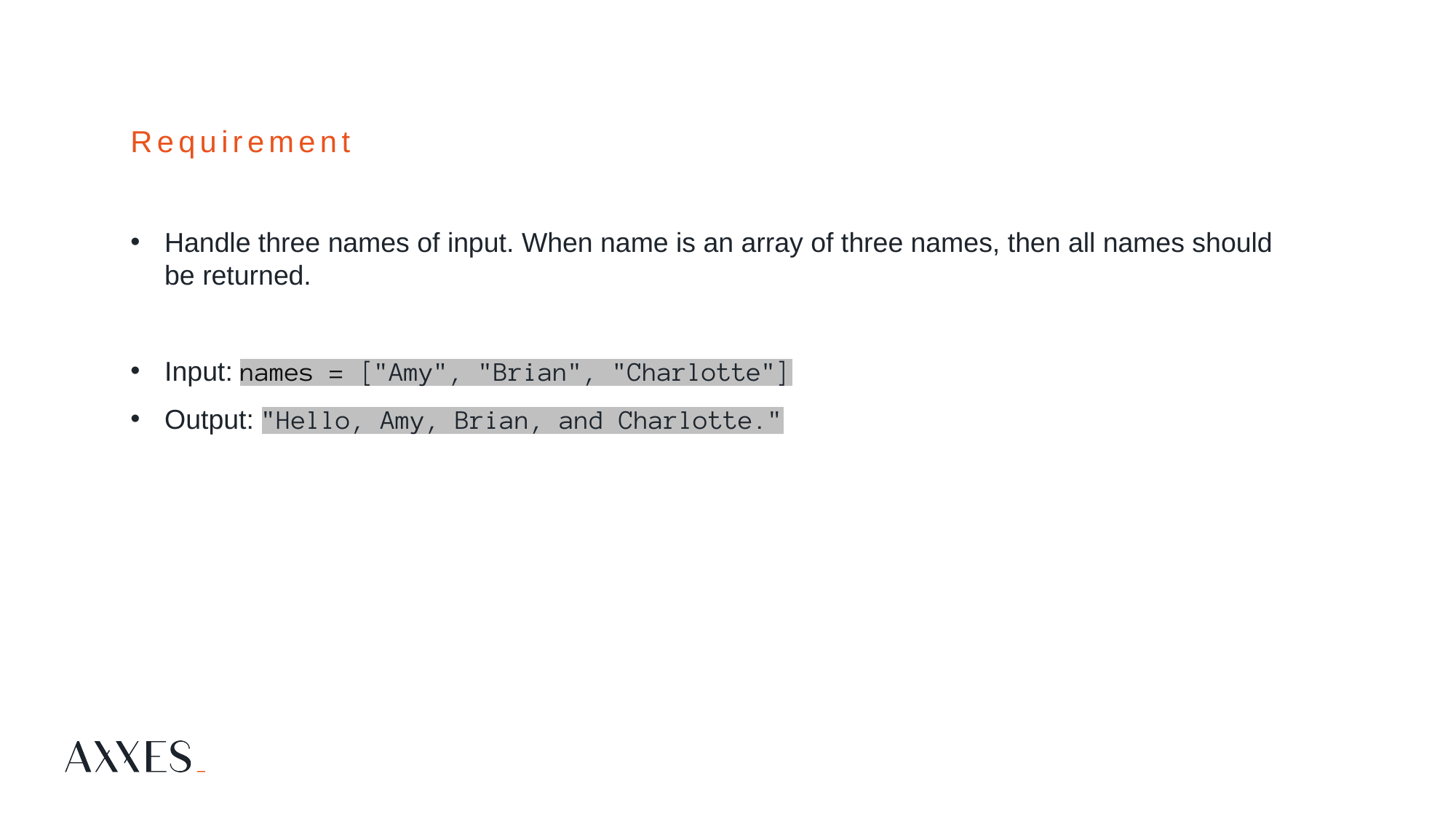

# Requirement
Handle three names of input. When name is an array of three names, then all names should be returned.

Input: names = ["Amy", "Brian", "Charlotte"]
Output: "Hello, Amy, Brian, and Charlotte."